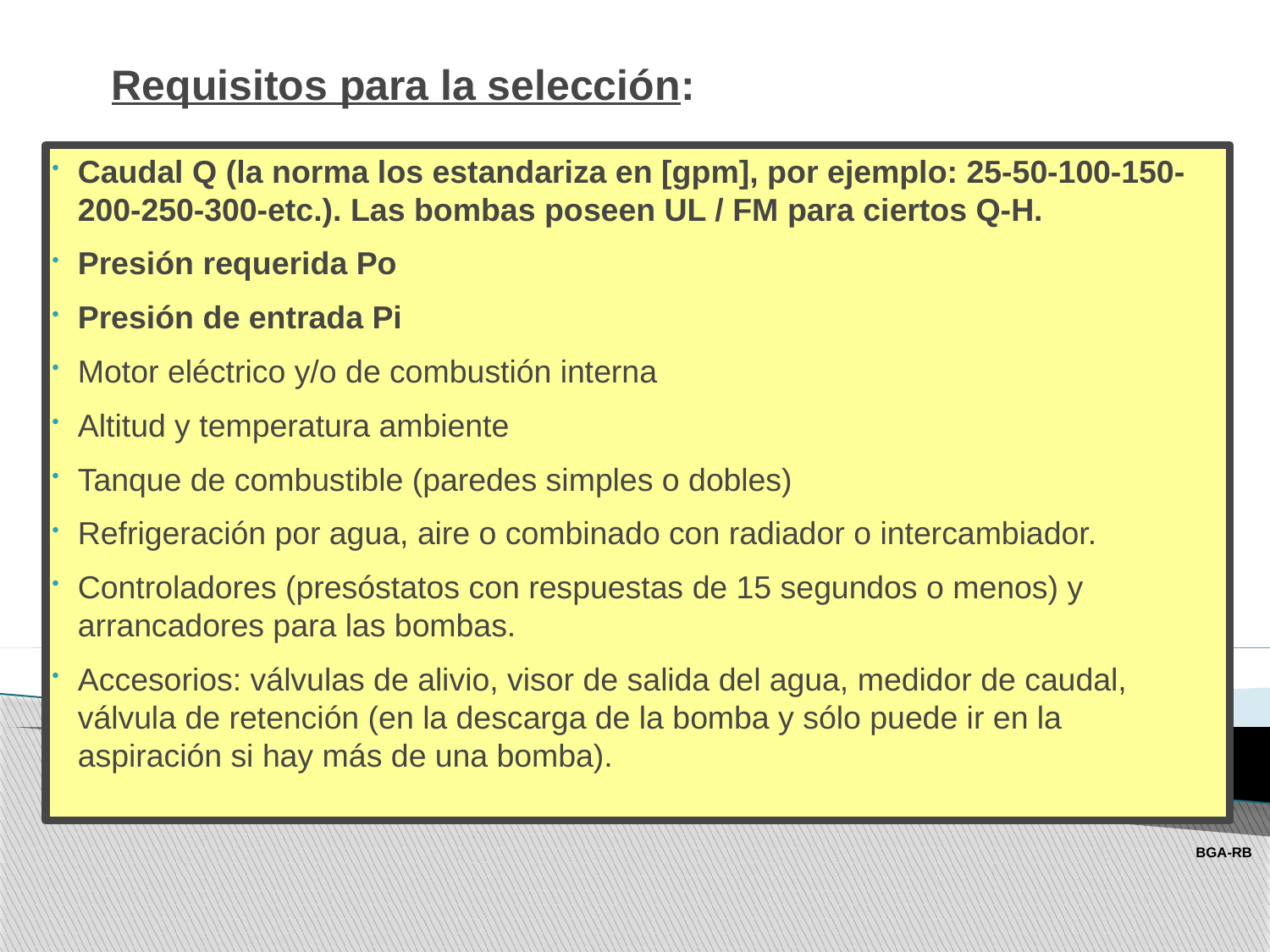

# Requisitos para la selección:
Caudal Q (la norma los estandariza en [gpm], por ejemplo: 25-50-100-150-200-250-300-etc.). Las bombas poseen UL / FM para ciertos Q-H.
Presión requerida Po
Presión de entrada Pi
Motor eléctrico y/o de combustión interna
Altitud y temperatura ambiente
Tanque de combustible (paredes simples o dobles)
Refrigeración por agua, aire o combinado con radiador o intercambiador.
Controladores (presóstatos con respuestas de 15 segundos o menos) y arrancadores para las bombas.
Accesorios: válvulas de alivio, visor de salida del agua, medidor de caudal, válvula de retención (en la descarga de la bomba y sólo puede ir en la aspiración si hay más de una bomba).
BGA-RB